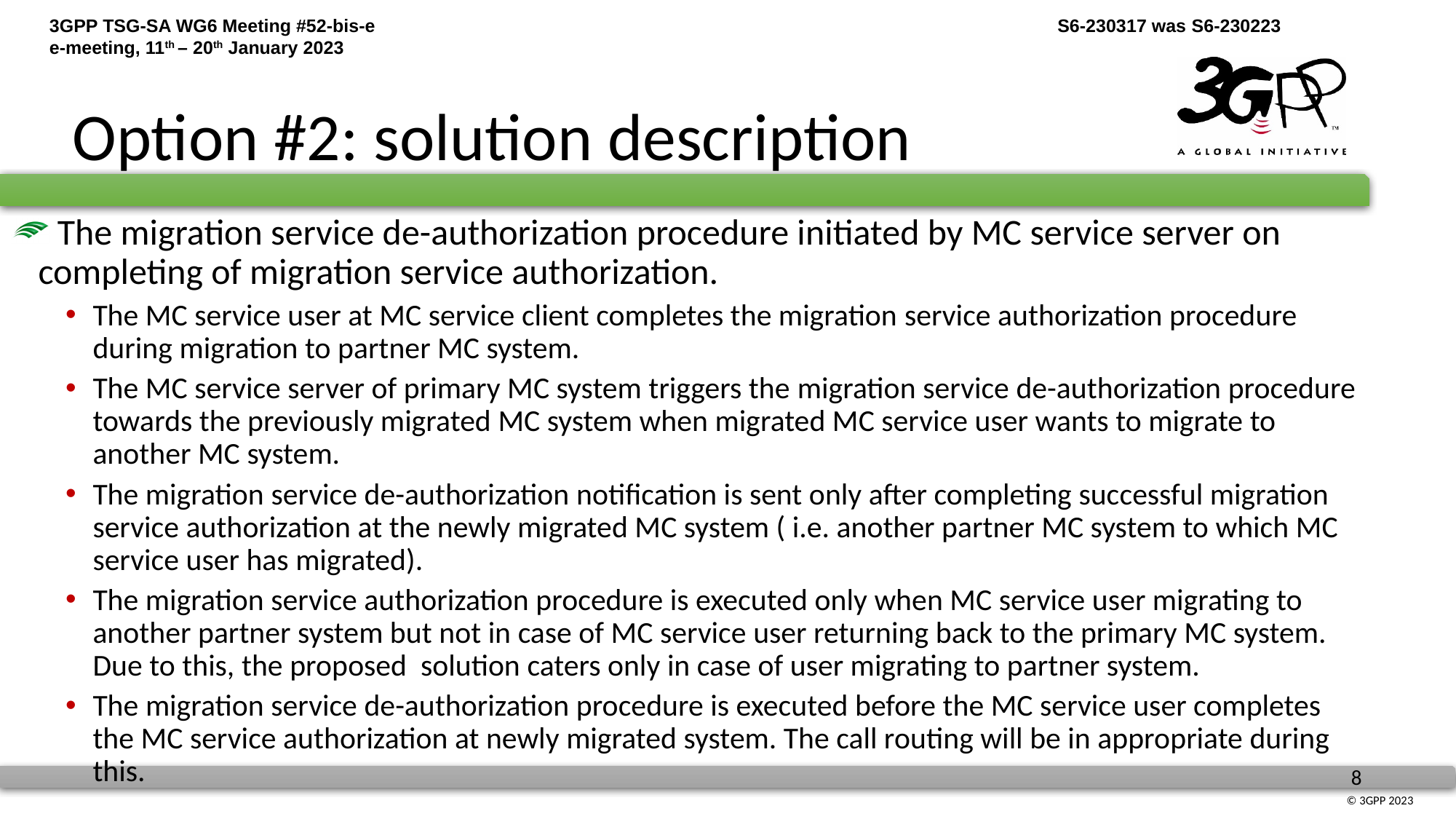

# Option #2: solution description
 The migration service de-authorization procedure initiated by MC service server on completing of migration service authorization.
The MC service user at MC service client completes the migration service authorization procedure during migration to partner MC system.
The MC service server of primary MC system triggers the migration service de-authorization procedure towards the previously migrated MC system when migrated MC service user wants to migrate to another MC system.
The migration service de-authorization notification is sent only after completing successful migration service authorization at the newly migrated MC system ( i.e. another partner MC system to which MC service user has migrated).
The migration service authorization procedure is executed only when MC service user migrating to another partner system but not in case of MC service user returning back to the primary MC system. Due to this, the proposed  solution caters only in case of user migrating to partner system.
The migration service de-authorization procedure is executed before the MC service user completes the MC service authorization at newly migrated system. The call routing will be in appropriate during this.